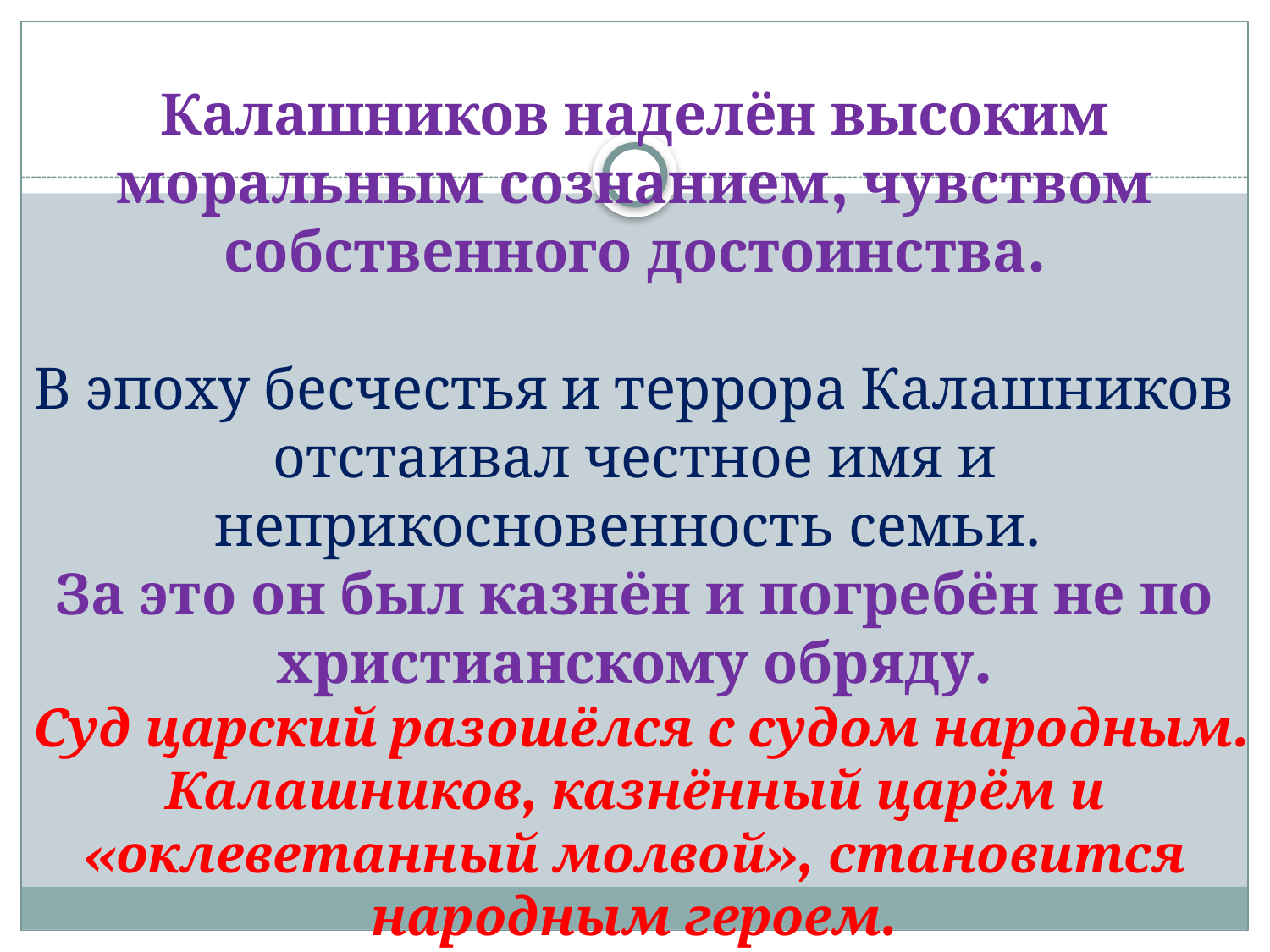

# Калашников наделён высоким моральным сознанием, чувством собственного достоинства. В эпоху бесчестья и террора Калашников отстаивал честное имя и неприкосновенность семьи. За это он был казнён и погребён не по христианскому обряду. Суд царский разошёлся с судом народным. Калашников, казнённый царём и «оклеветанный молвой», становится народным героем.